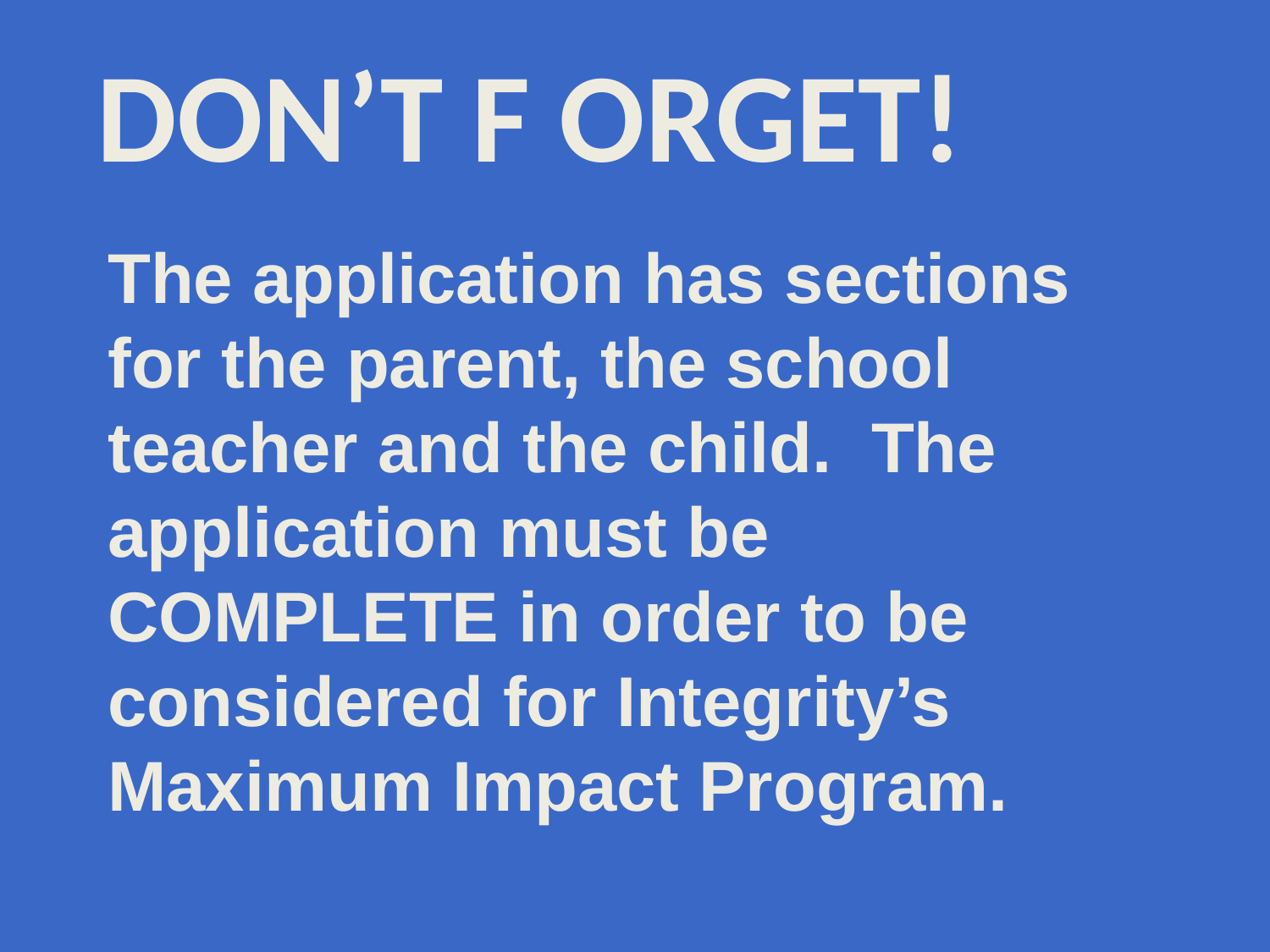

# DON’T F ORGET!
The application has sections for the parent, the school teacher and the child.  The application must be COMPLETE in order to be considered for Integrity’s  Maximum Impact Program.